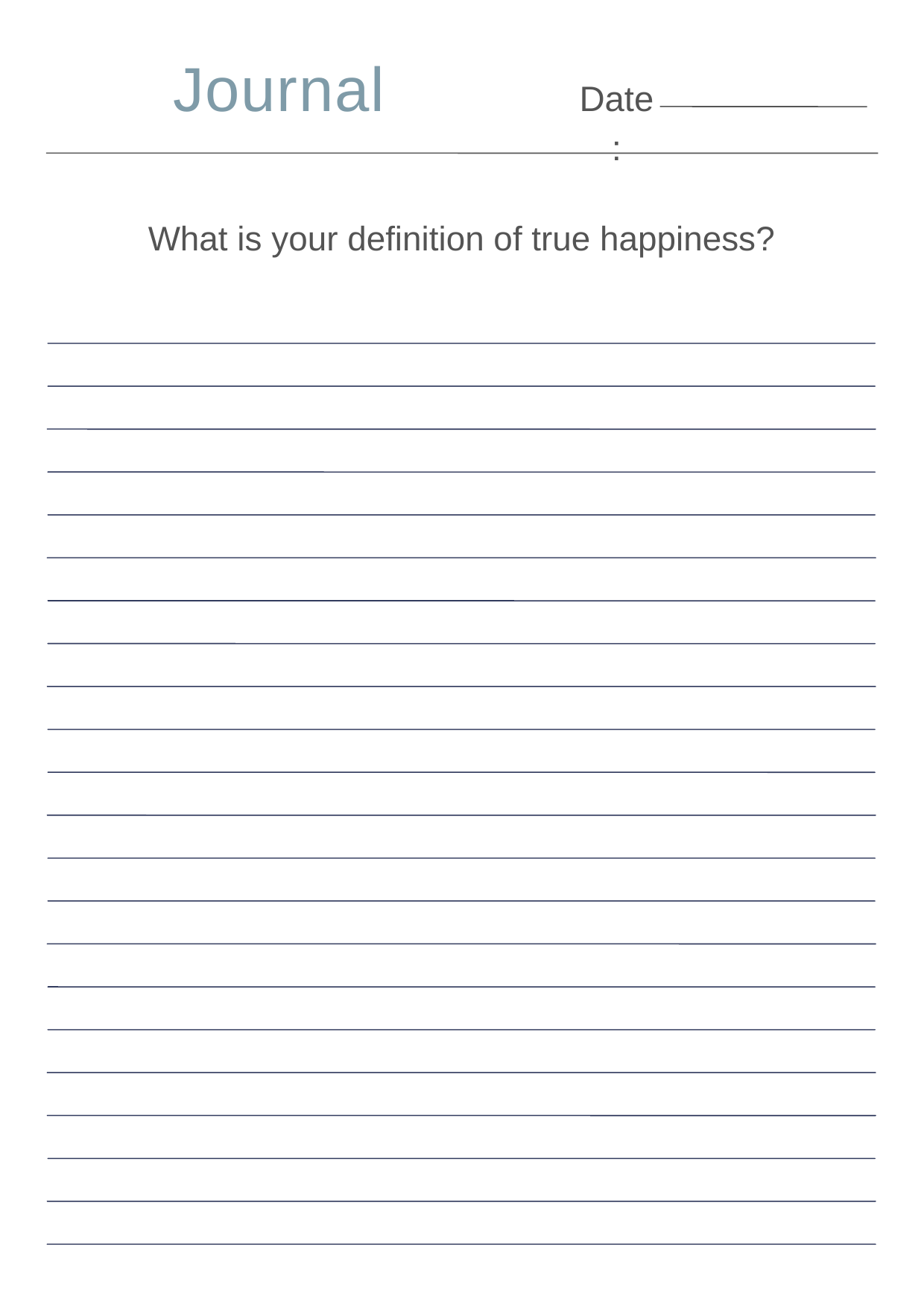

Journal
Date:

What is your definition of true happiness?